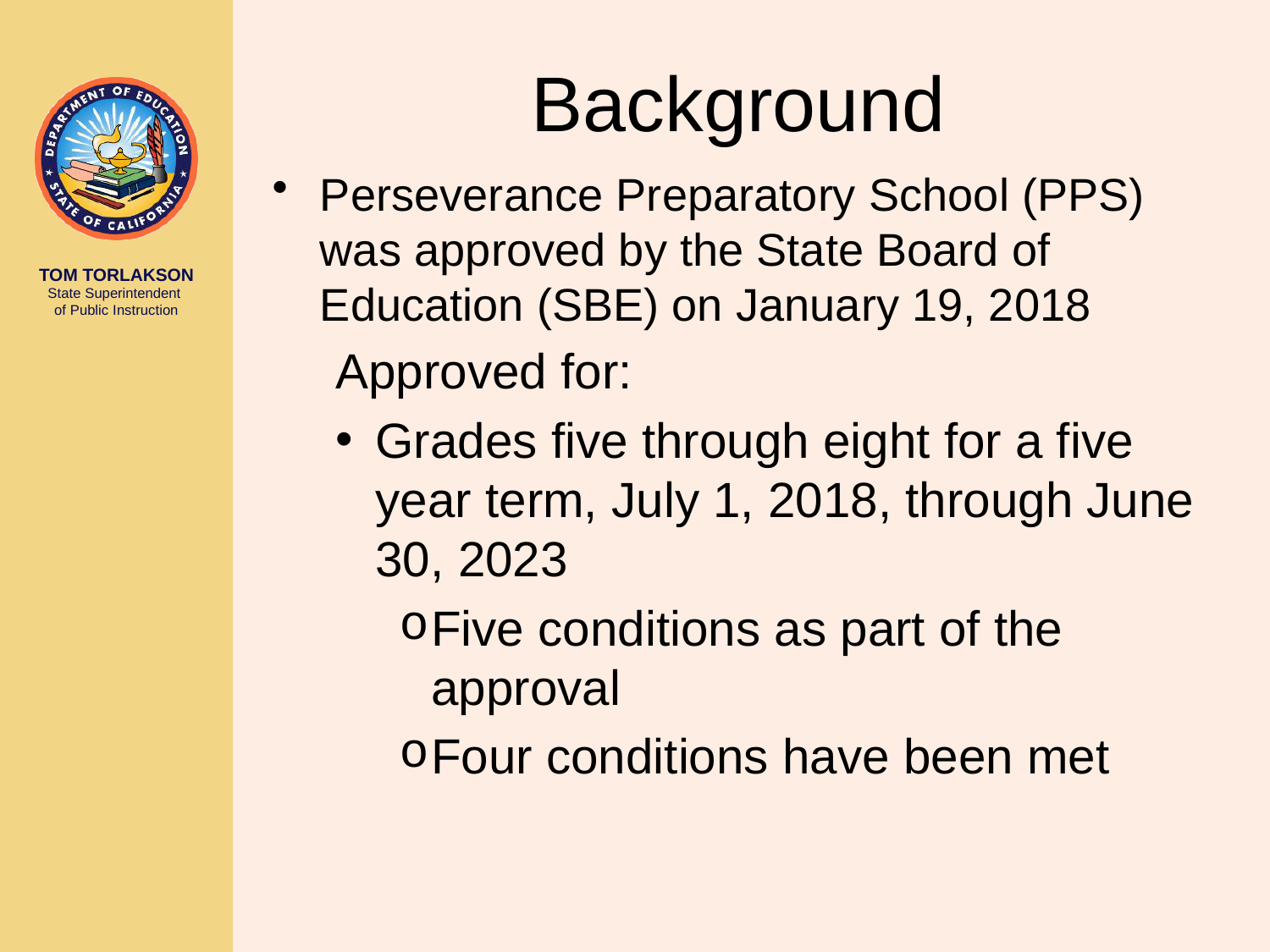

# Background
Perseverance Preparatory School (PPS) was approved by the State Board of Education (SBE) on January 19, 2018
Approved for:
Grades five through eight for a five year term, July 1, 2018, through June 30, 2023
Five conditions as part of the approval
Four conditions have been met